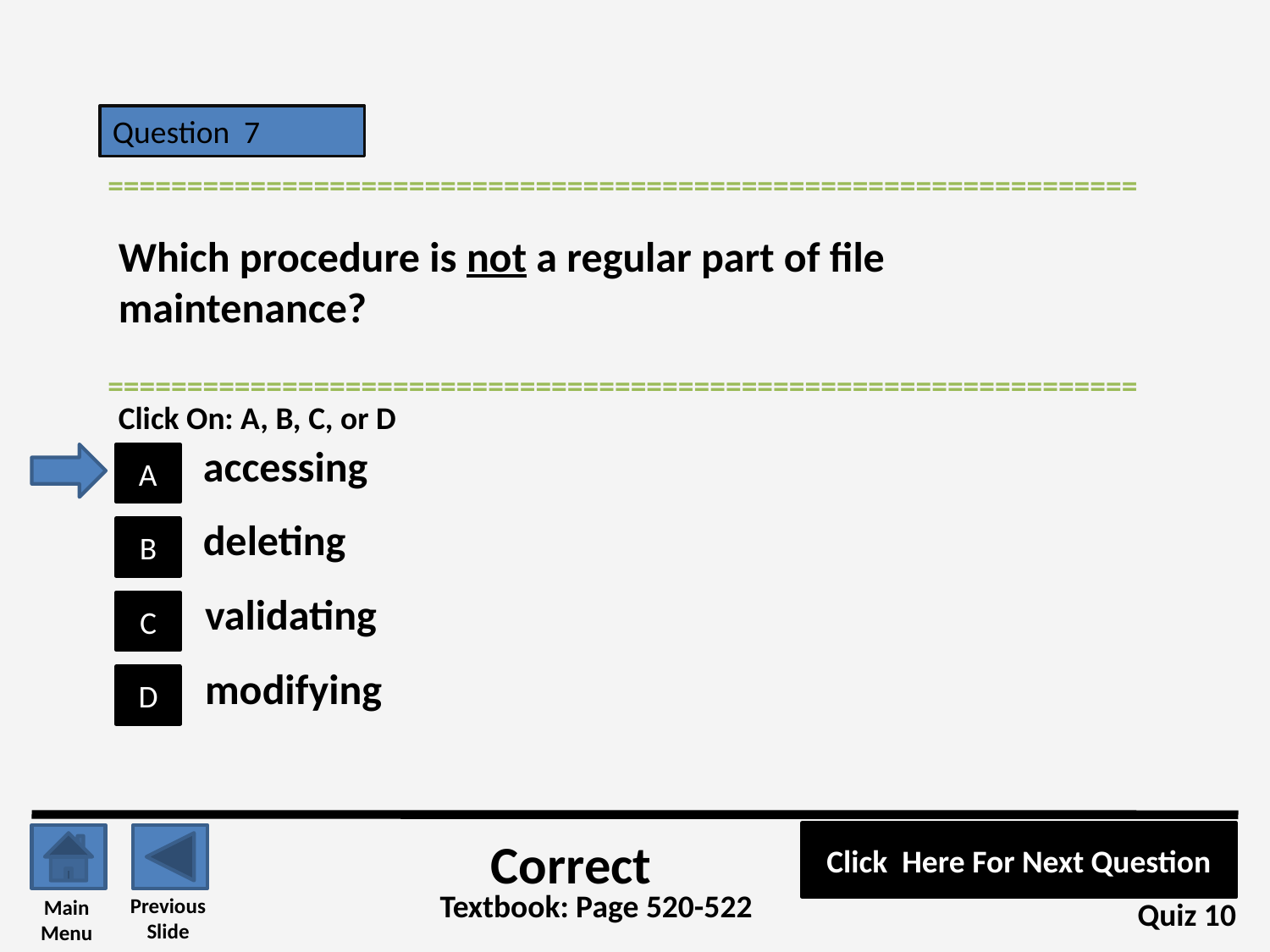

Question  7
=================================================================
Which procedure is not a regular part of file maintenance?
=================================================================
Click On: A, B, C, or D
accessing

A
deleting
B

validating
C

modifying
D
Click  Here For Next Question

Correct
Textbook: Page 520-522
Previous
Slide
Main
Menu
Quiz 10